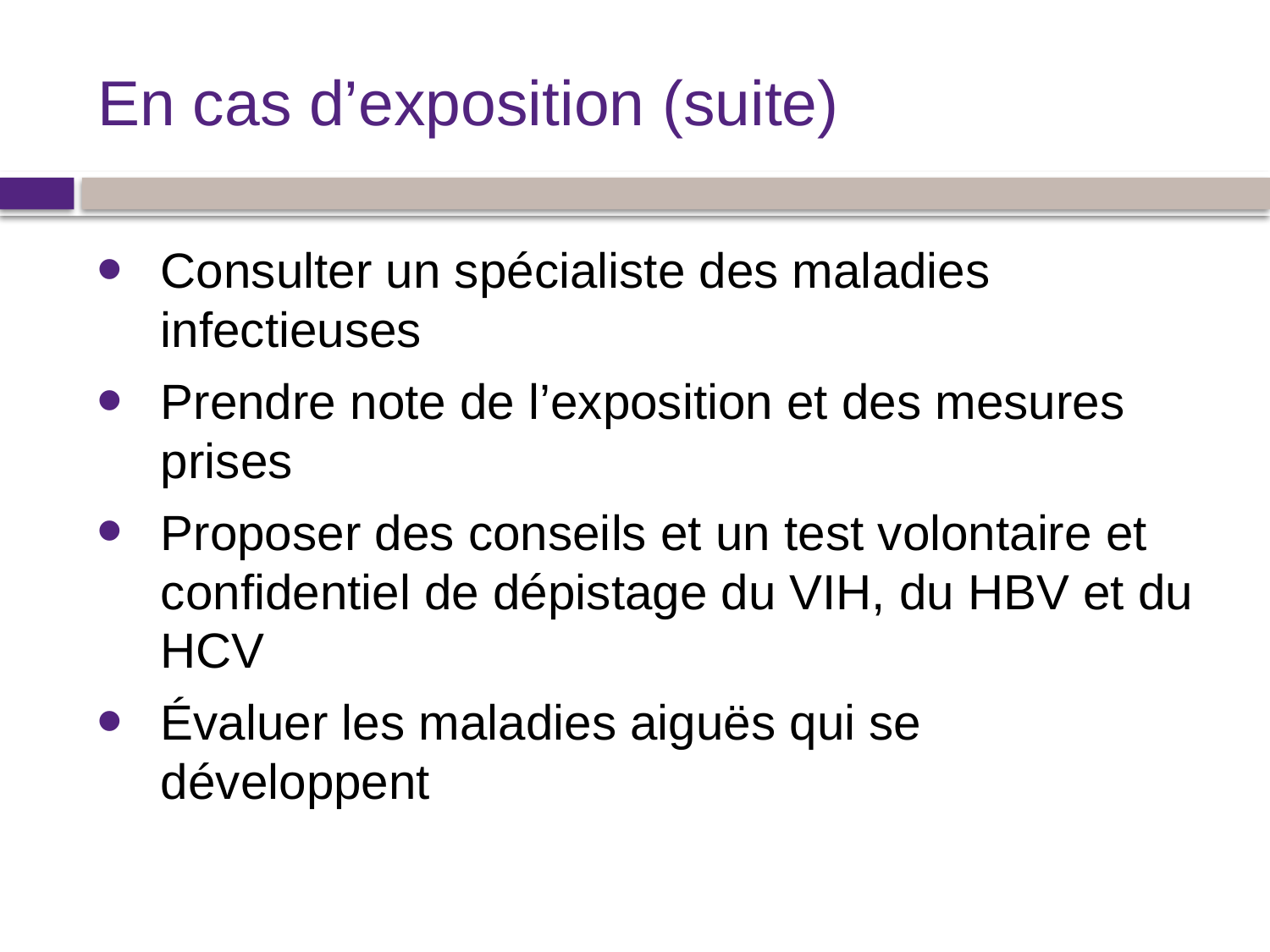

# En cas d’exposition (suite)
Consulter un spécialiste des maladies infectieuses
Prendre note de l’exposition et des mesures prises
Proposer des conseils et un test volontaire et confidentiel de dépistage du VIH, du HBV et du HCV
Évaluer les maladies aiguës qui se développent